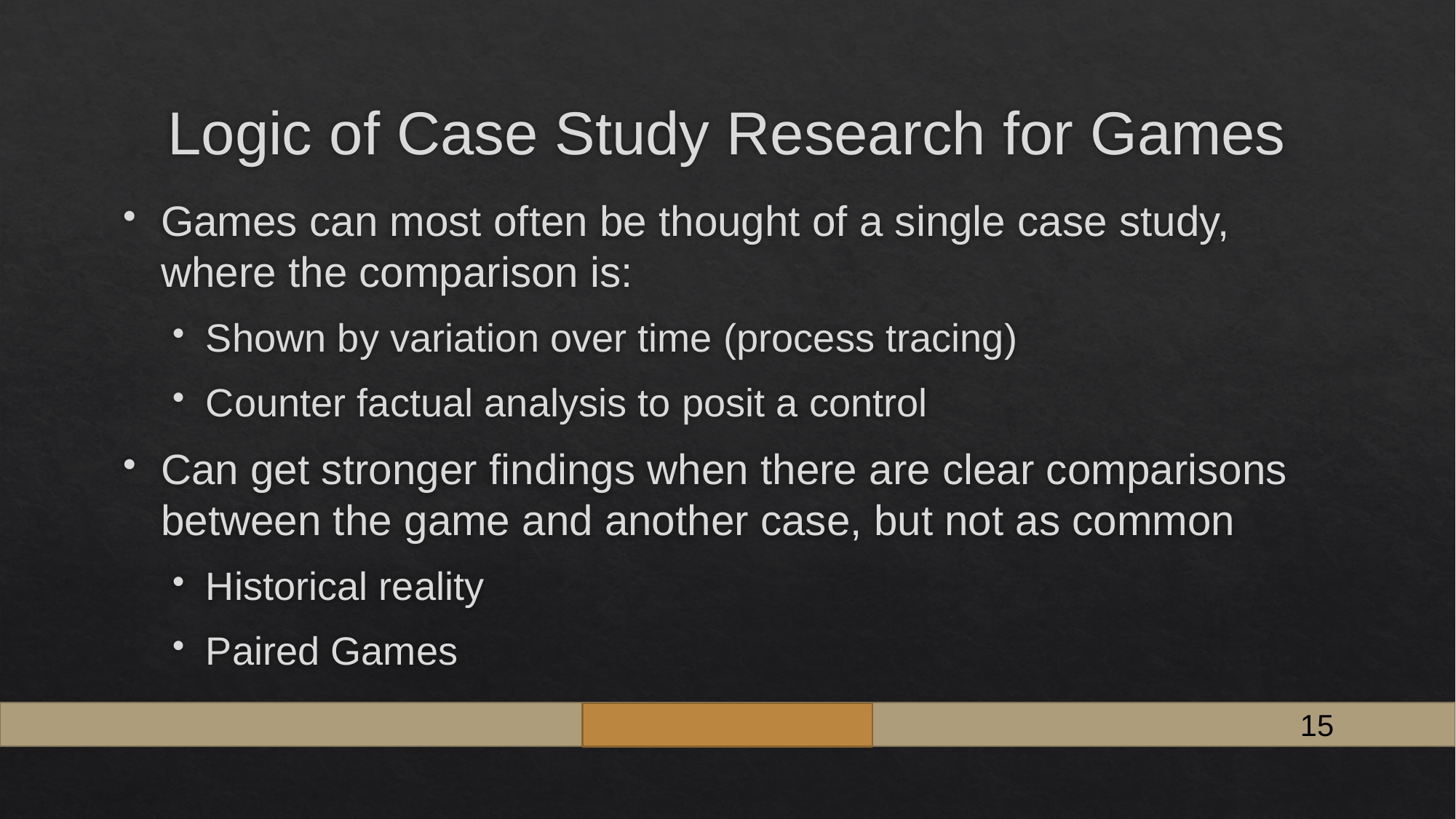

# Logic of Case Study Research for Games
Games can most often be thought of a single case study, where the comparison is:
Shown by variation over time (process tracing)
Counter factual analysis to posit a control
Can get stronger findings when there are clear comparisons between the game and another case, but not as common
Historical reality
Paired Games
15